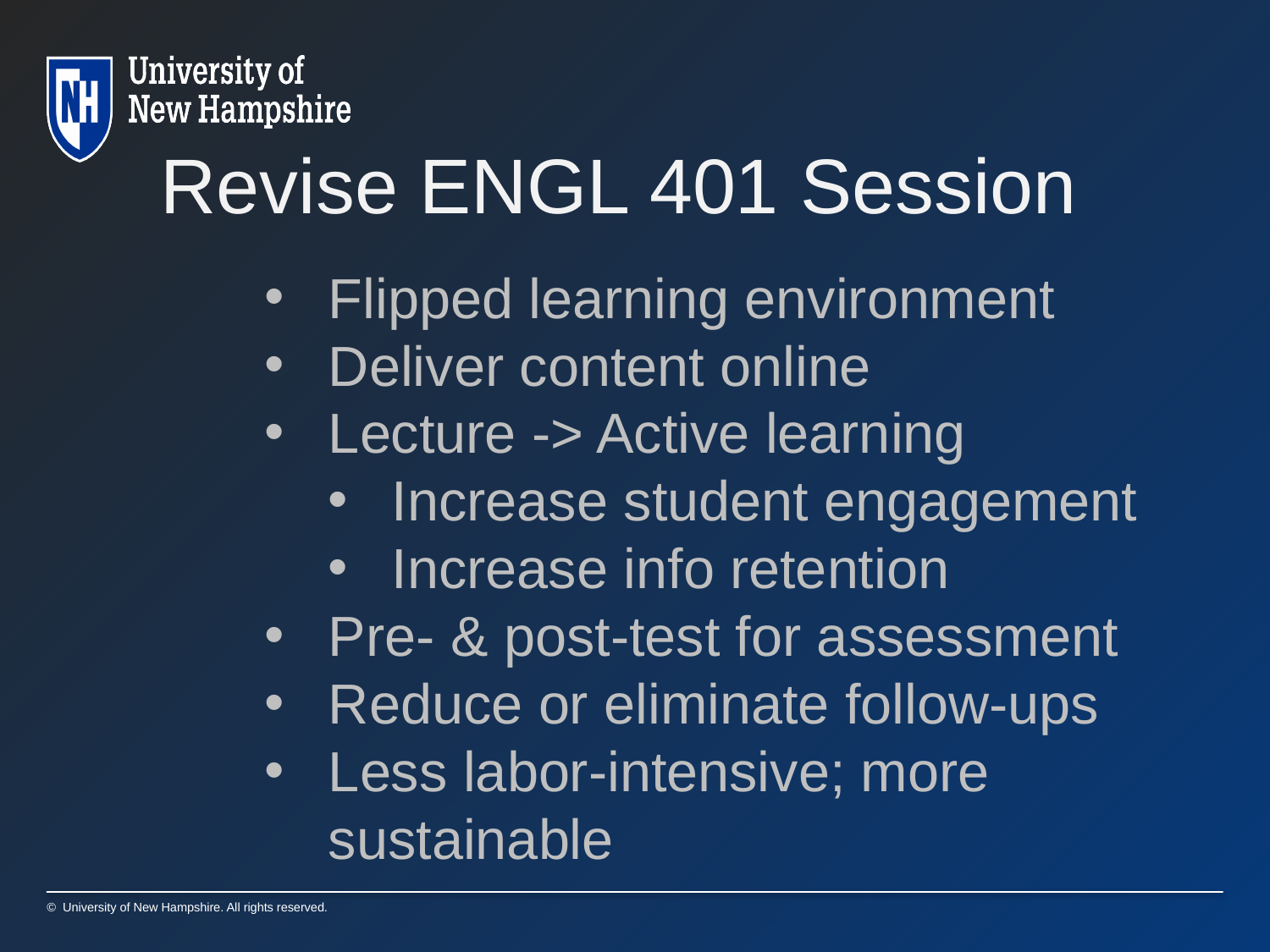

# Revise ENGL 401 Session
Flipped learning environment
Deliver content online
Lecture -> Active learning
Increase student engagement
Increase info retention
Pre- & post-test for assessment
Reduce or eliminate follow-ups
Less labor-intensive; more sustainable